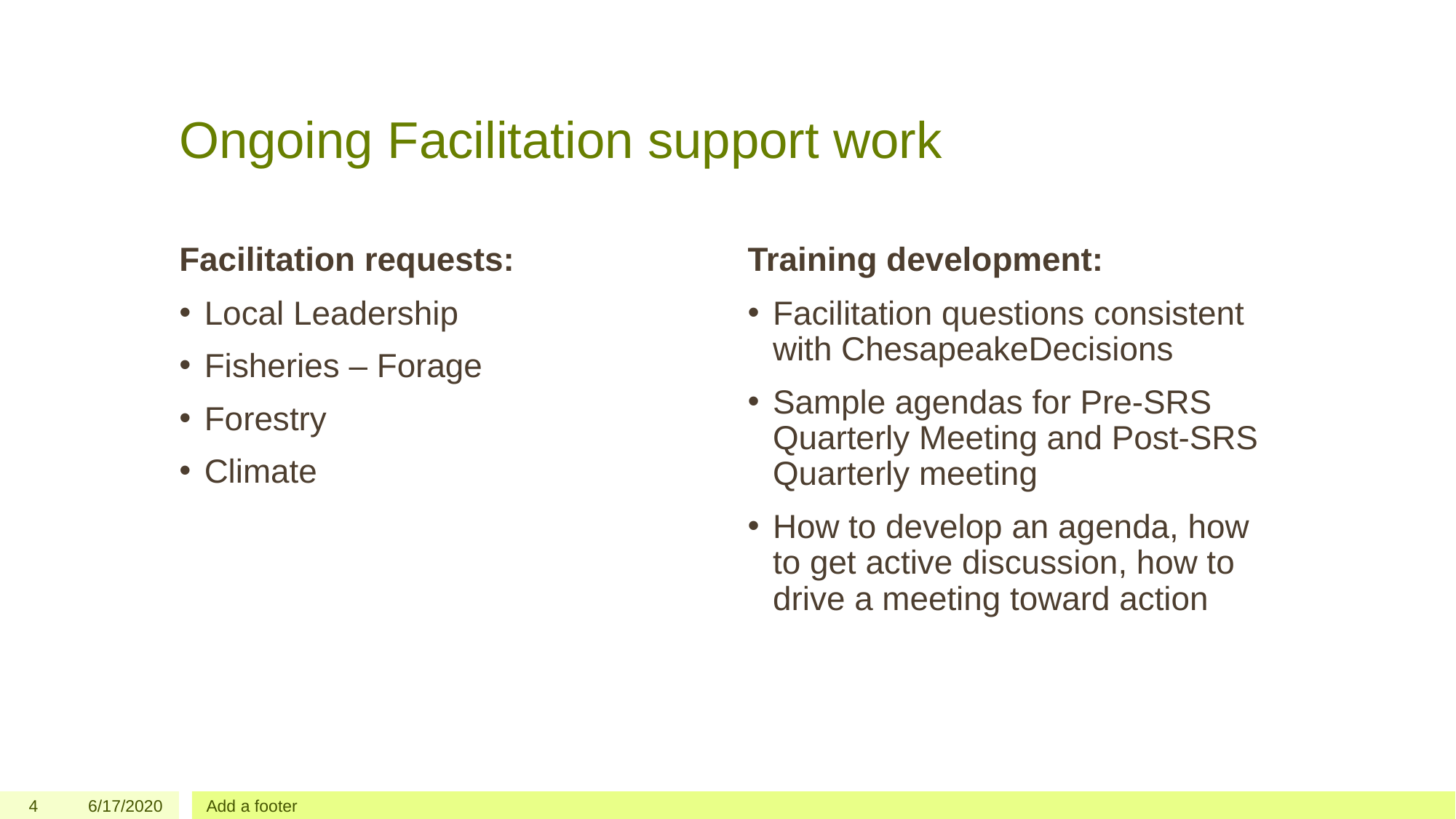

# Ongoing Facilitation support work
Facilitation requests:
Training development:
Local Leadership
Fisheries – Forage
Forestry
Climate
Facilitation questions consistent with ChesapeakeDecisions
Sample agendas for Pre-SRS Quarterly Meeting and Post-SRS Quarterly meeting
How to develop an agenda, how to get active discussion, how to drive a meeting toward action

4
6/17/2020
Add a footer